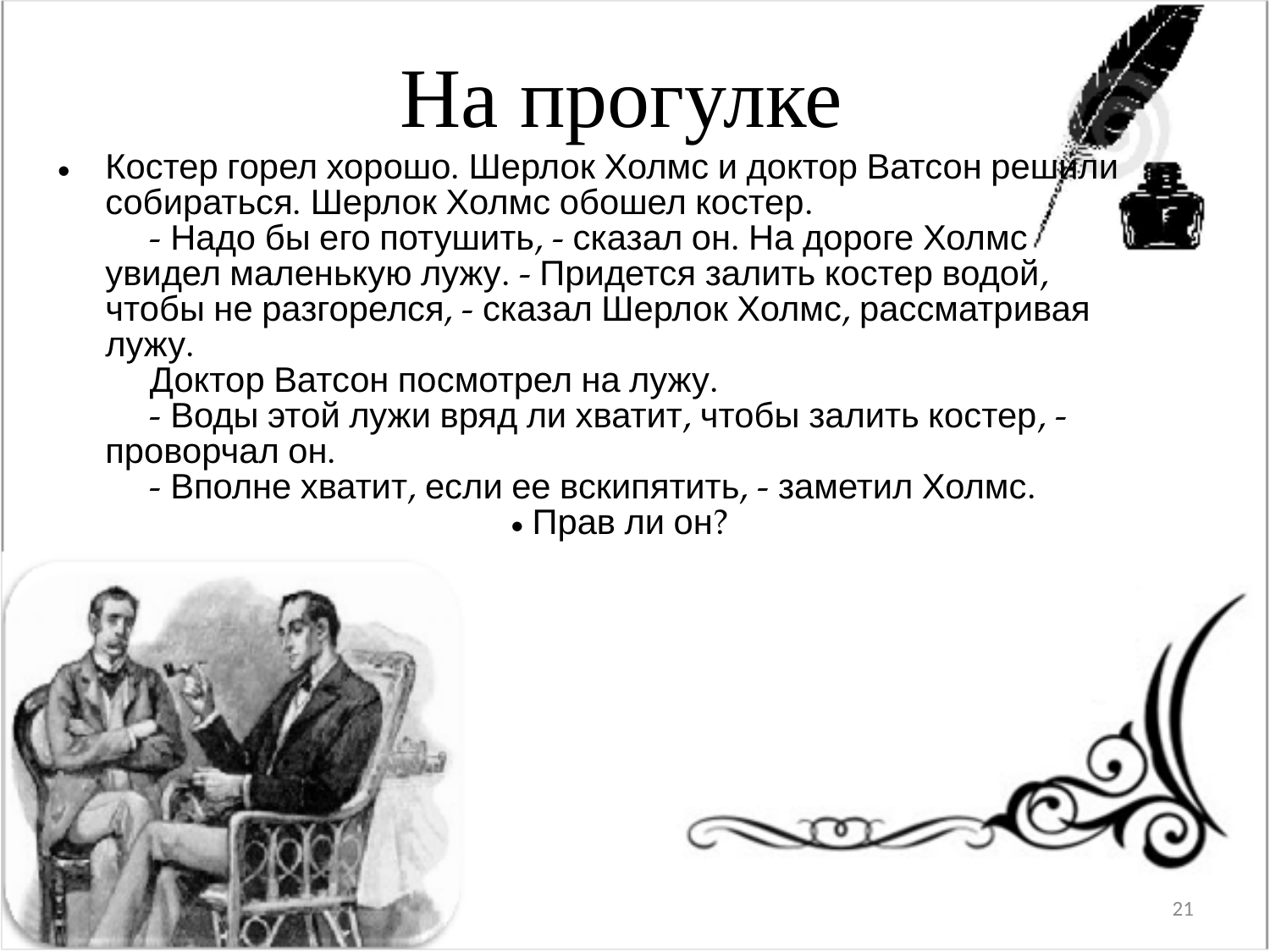

На прогулке
| Костер горел хорошо. Шерлок Холмс и доктор Ватсон решили собираться. Шерлок Холмс обошел костер.      - Надо бы его потушить, - сказал он. На дороге Холмс увидел маленькую лужу. - Придется залить костер водой, чтобы не разгорелся, - сказал Шерлок Холмс, рассматривая лужу.      Доктор Ватсон посмотрел на лужу.      - Воды этой лужи вряд ли хватит, чтобы залить костер, - проворчал он.       - Вполне хватит, если ее вскипятить, - заметил Холмс. Прав ли он? |
| --- |

21